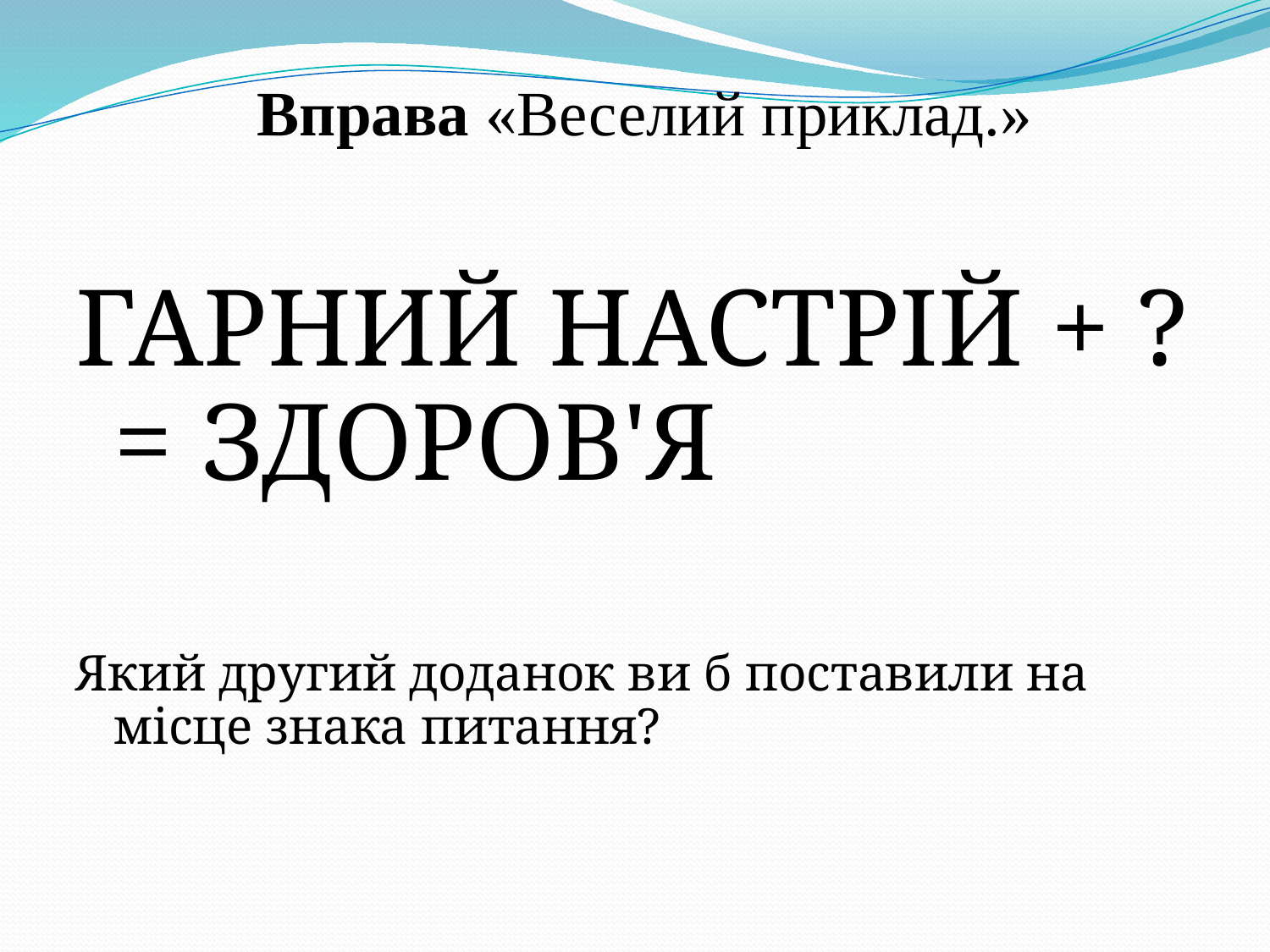

Вправа «Веселий приклад.»
ГАРНИЙ НАСТРІЙ + ? = ЗДОРОВ'Я

Який другий доданок ви б поставили на місце знака питання?